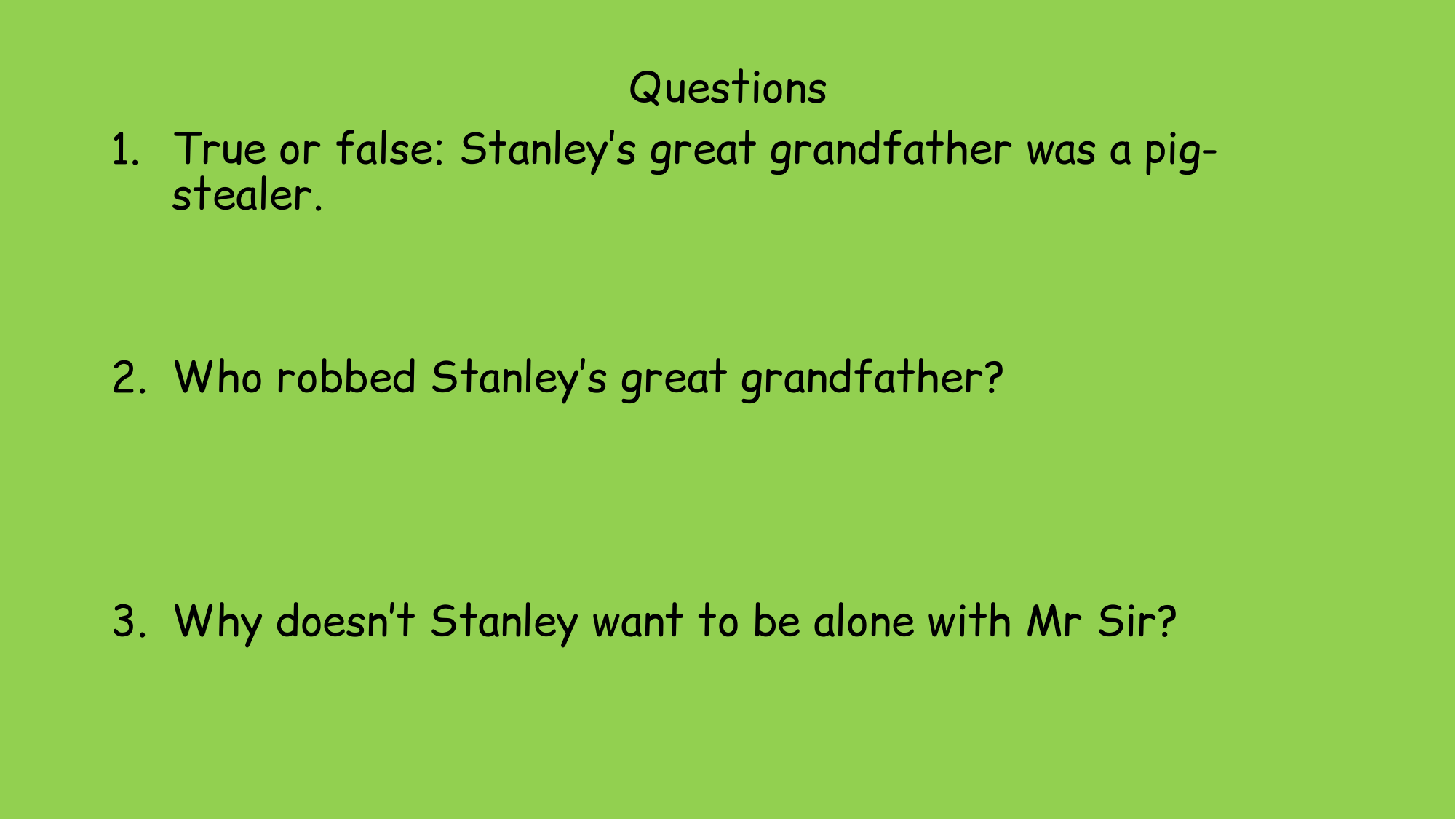

Questions
True or false: Stanley’s great grandfather was a pig-stealer.

Who robbed Stanley’s great grandfather?

Why doesn’t Stanley want to be alone with Mr Sir?